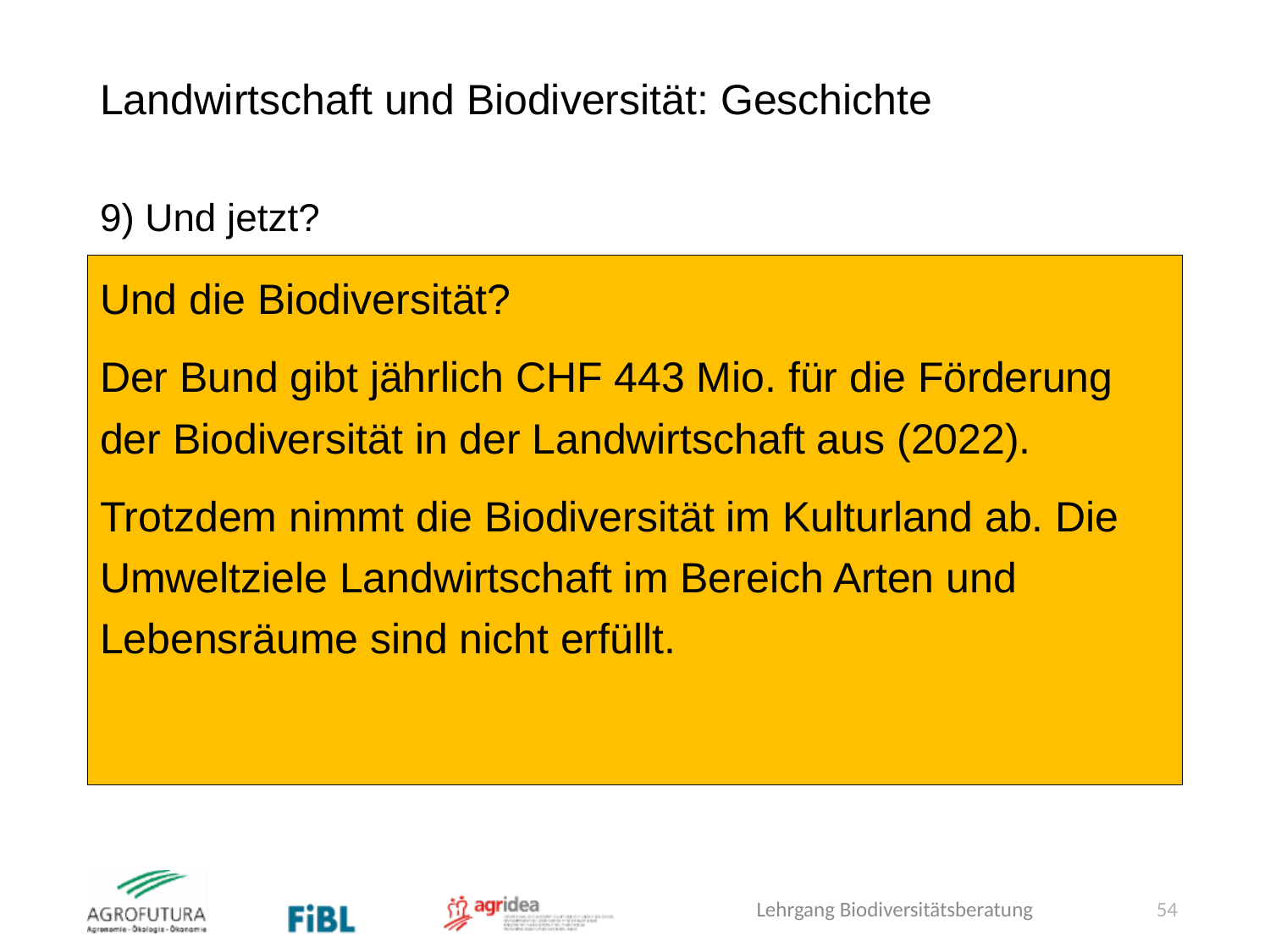

# Landwirtschaft und Biodiversität: Geschichte
9) Und jetzt?
Und die Biodiversität?
Der Bund gibt jährlich CHF 443 Mio. für die Förderung der Biodiversität in der Landwirtschaft aus (2022).
Trotzdem nimmt die Biodiversität im Kulturland ab. Die Umweltziele Landwirtschaft im Bereich Arten und Lebensräume sind nicht erfüllt.

54
Lehrgang Biodiversitätsberatung